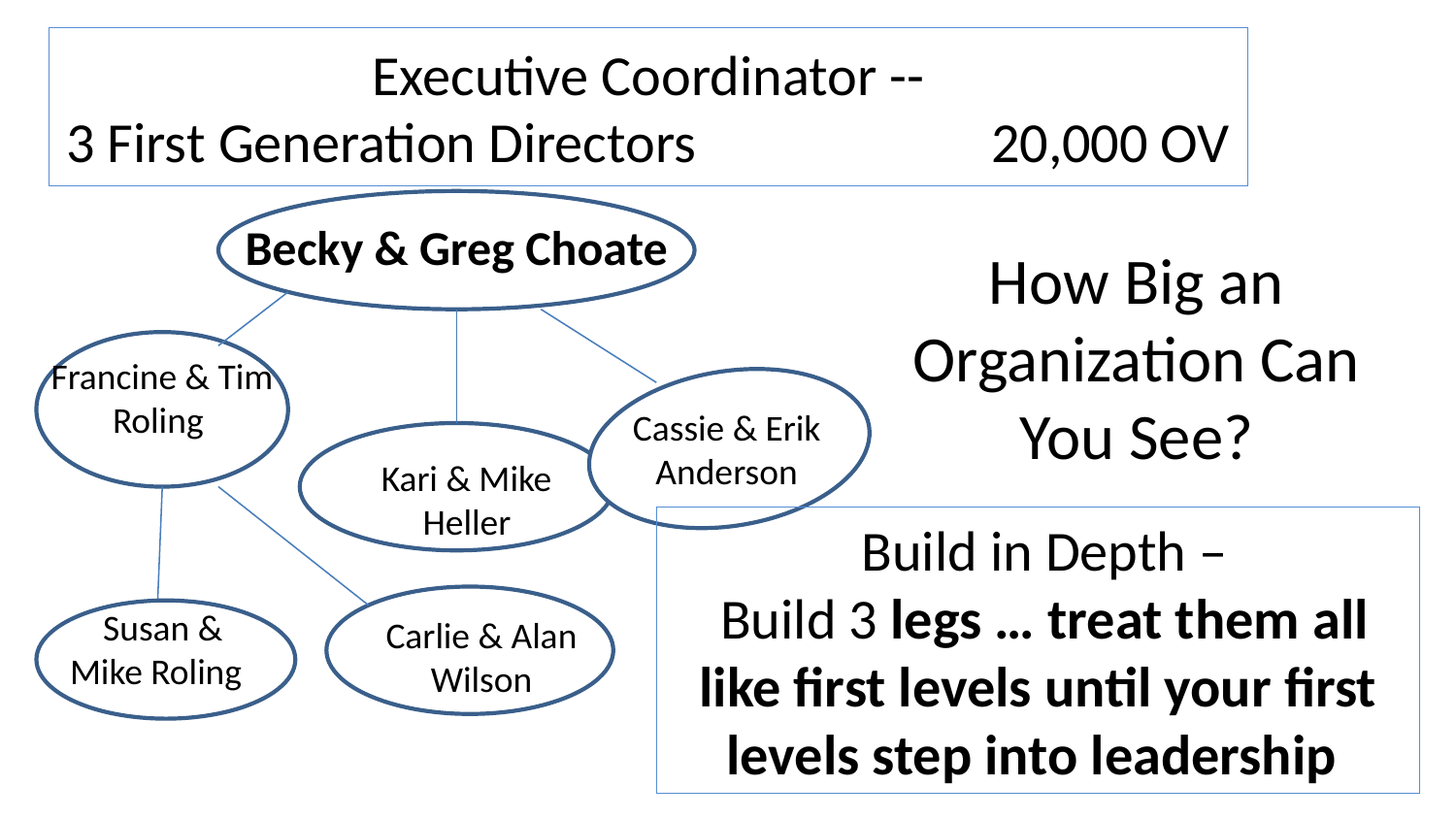

# Executive Coordinator -- 3 First Generation Directors		    20,000 OV

Becky & Greg Choate
How Big an Organization Can You See?
Sarah
Francine & Tim Roling
Lauren BLreede
Cassie & Erik Anderson

Kari & Mike Heller
 Build in Depth –
 Build 3 legs … treat them all like first levels until your first levels step into leadership
Ca
    Susan & Mike Roling

Carlie & Alan Wilson